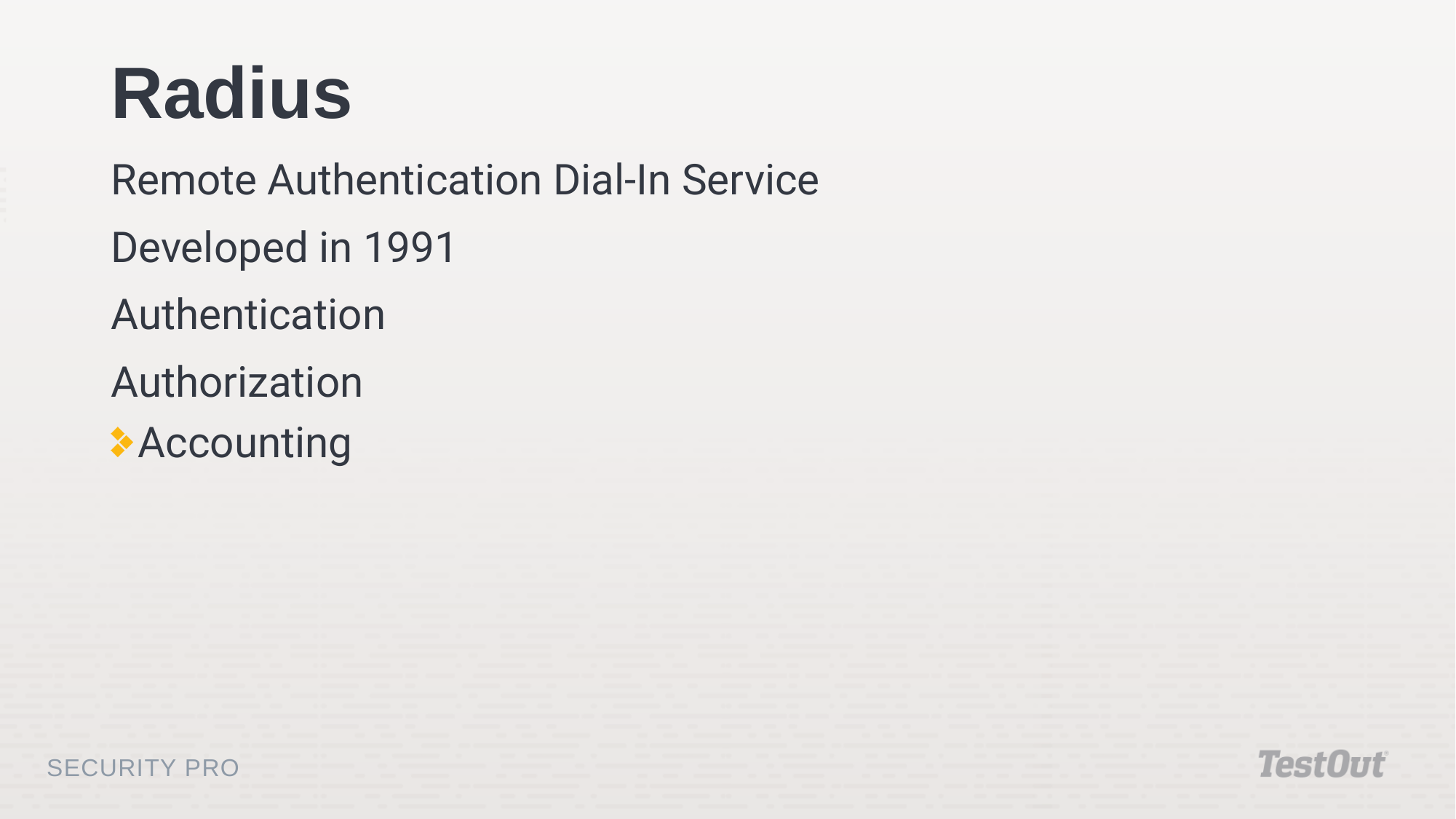

# Radius
Remote Authentication Dial-In Service
Developed in 1991
Authentication
Authorization
Accounting
Security Pro